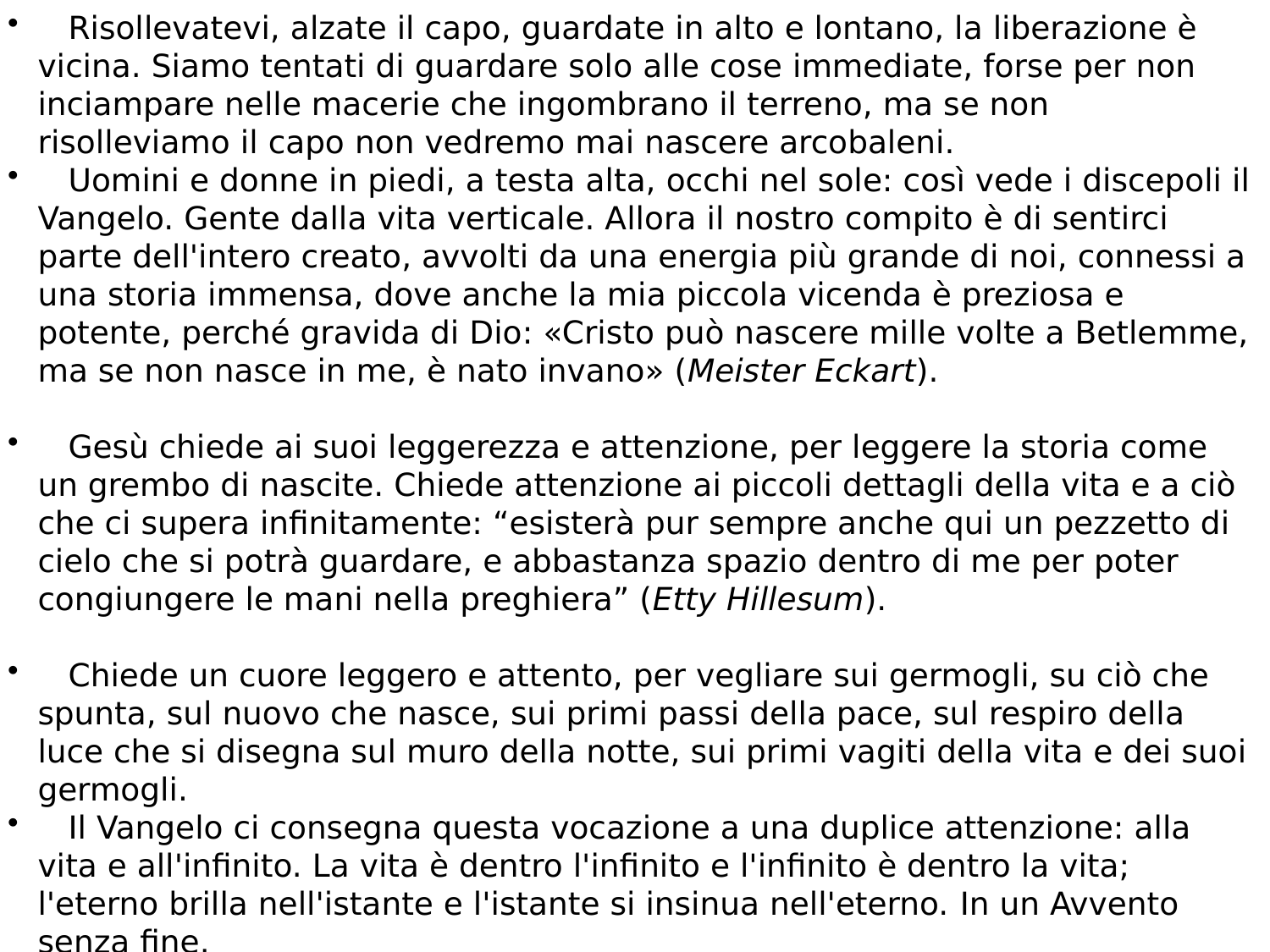

Risollevatevi, alzate il capo, guardate in alto e lontano, la liberazione è vicina. Siamo tentati di guardare solo alle cose immediate, forse per non inciampare nelle macerie che ingombrano il terreno, ma se non risolleviamo il capo non vedremo mai nascere arcobaleni.
   Uomini e donne in piedi, a testa alta, occhi nel sole: così vede i discepoli il Vangelo. Gente dalla vita verticale. Allora il nostro compito è di sentirci parte dell'intero creato, avvolti da una energia più grande di noi, connessi a una storia immensa, dove anche la mia piccola vicenda è preziosa e potente, perché gravida di Dio: «Cristo può nascere mille volte a Betlemme, ma se non nasce in me, è nato invano» (Meister Eckart).

   Gesù chiede ai suoi leggerezza e attenzione, per leggere la storia come un grembo di nascite. Chiede attenzione ai piccoli dettagli della vita e a ciò che ci supera infinitamente: “esisterà pur sempre anche qui un pezzetto di cielo che si potrà guardare, e abbastanza spazio dentro di me per poter congiungere le mani nella preghiera” (Etty Hillesum).

   Chiede un cuore leggero e attento, per vegliare sui germogli, su ciò che spunta, sul nuovo che nasce, sui primi passi della pace, sul respiro della luce che si disegna sul muro della notte, sui primi vagiti della vita e dei suoi germogli.
   Il Vangelo ci consegna questa vocazione a una duplice attenzione: alla vita e all'infinito. La vita è dentro l'infinito e l'infinito è dentro la vita; l'eterno brilla nell'istante e l'istante si insinua nell'eterno. In un Avvento senza fine.